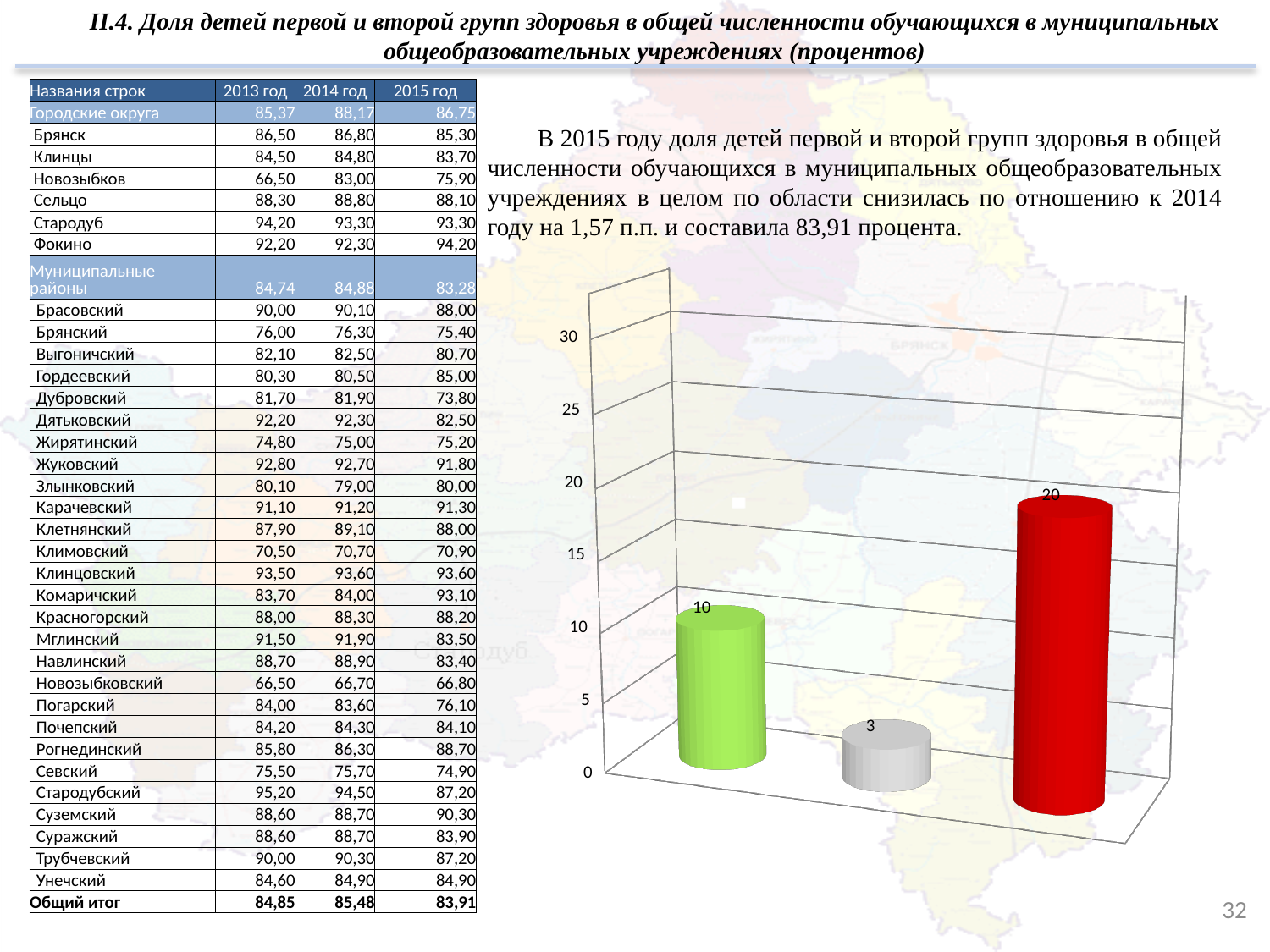

II.4. Доля детей первой и второй групп здоровья в общей численности обучающихся в муниципальных общеобразовательных учреждениях (процентов)
| Названия строк | 2013 год | 2014 год | 2015 год |
| --- | --- | --- | --- |
| Городские округа | 85,37 | 88,17 | 86,75 |
| Брянск | 86,50 | 86,80 | 85,30 |
| Клинцы | 84,50 | 84,80 | 83,70 |
| Новозыбков | 66,50 | 83,00 | 75,90 |
| Сельцо | 88,30 | 88,80 | 88,10 |
| Стародуб | 94,20 | 93,30 | 93,30 |
| Фокино | 92,20 | 92,30 | 94,20 |
| Муниципальные районы | 84,74 | 84,88 | 83,28 |
| Брасовский | 90,00 | 90,10 | 88,00 |
| Брянский | 76,00 | 76,30 | 75,40 |
| Выгоничский | 82,10 | 82,50 | 80,70 |
| Гордеевский | 80,30 | 80,50 | 85,00 |
| Дубровский | 81,70 | 81,90 | 73,80 |
| Дятьковский | 92,20 | 92,30 | 82,50 |
| Жирятинский | 74,80 | 75,00 | 75,20 |
| Жуковский | 92,80 | 92,70 | 91,80 |
| Злынковский | 80,10 | 79,00 | 80,00 |
| Карачевский | 91,10 | 91,20 | 91,30 |
| Клетнянский | 87,90 | 89,10 | 88,00 |
| Климовский | 70,50 | 70,70 | 70,90 |
| Клинцовский | 93,50 | 93,60 | 93,60 |
| Комаричский | 83,70 | 84,00 | 93,10 |
| Красногорский | 88,00 | 88,30 | 88,20 |
| Мглинский | 91,50 | 91,90 | 83,50 |
| Навлинский | 88,70 | 88,90 | 83,40 |
| Новозыбковский | 66,50 | 66,70 | 66,80 |
| Погарский | 84,00 | 83,60 | 76,10 |
| Почепский | 84,20 | 84,30 | 84,10 |
| Рогнединский | 85,80 | 86,30 | 88,70 |
| Севский | 75,50 | 75,70 | 74,90 |
| Стародубский | 95,20 | 94,50 | 87,20 |
| Суземский | 88,60 | 88,70 | 90,30 |
| Суражский | 88,60 | 88,70 | 83,90 |
| Трубчевский | 90,00 | 90,30 | 87,20 |
| Унечский | 84,60 | 84,90 | 84,90 |
| Общий итог | 84,85 | 85,48 | 83,91 |
В 2015 году доля детей первой и второй групп здоровья в общей численности обучающихся в муниципальных общеобразовательных учреждениях в целом по области снизилась по отношению к 2014 году на 1,57 п.п. и составила 83,91 процента.

[unsupported chart]

32